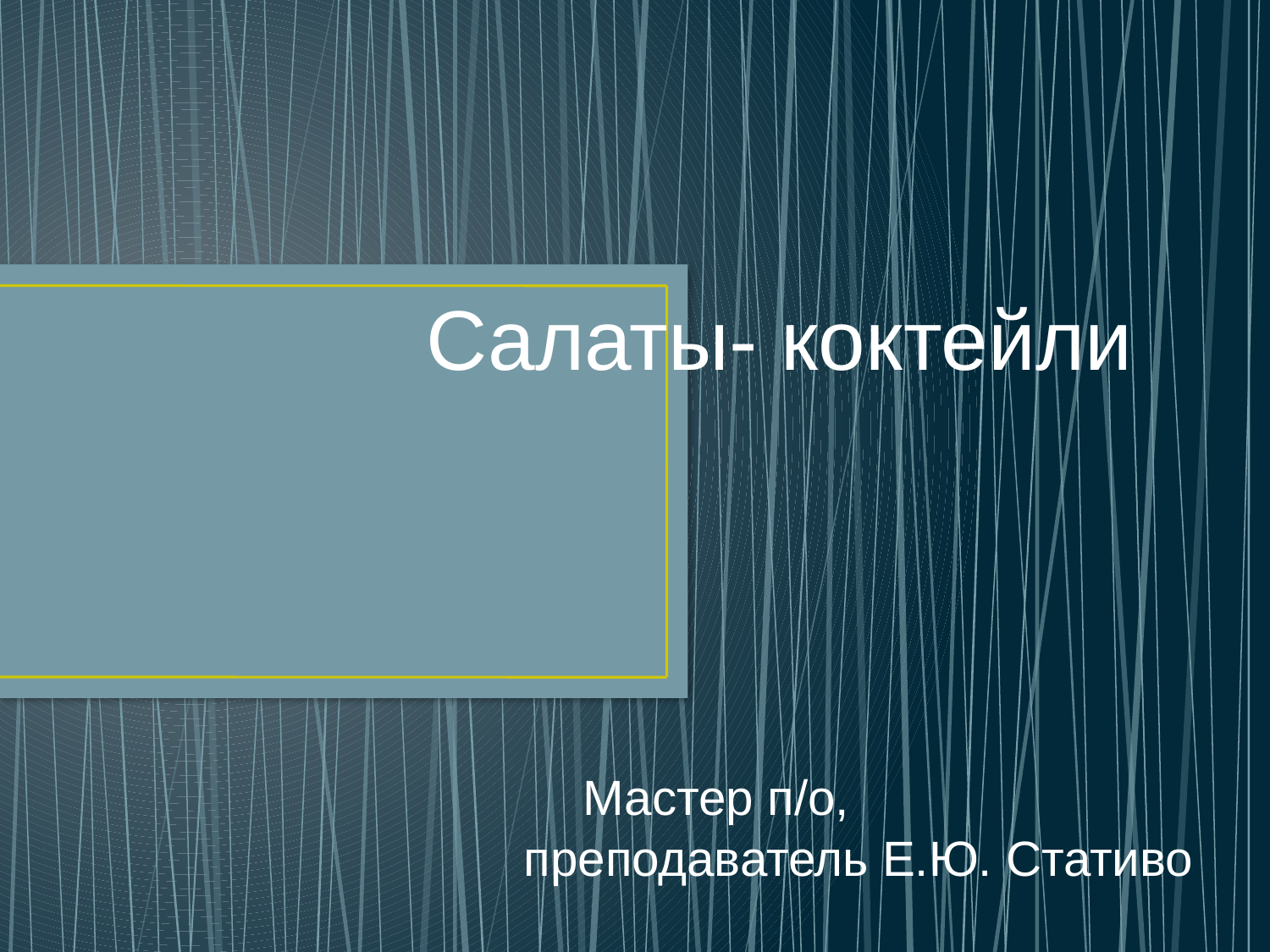

Салаты- коктейли

                               Мастер п/о,
                               преподаватель Е.Ю. Стативо